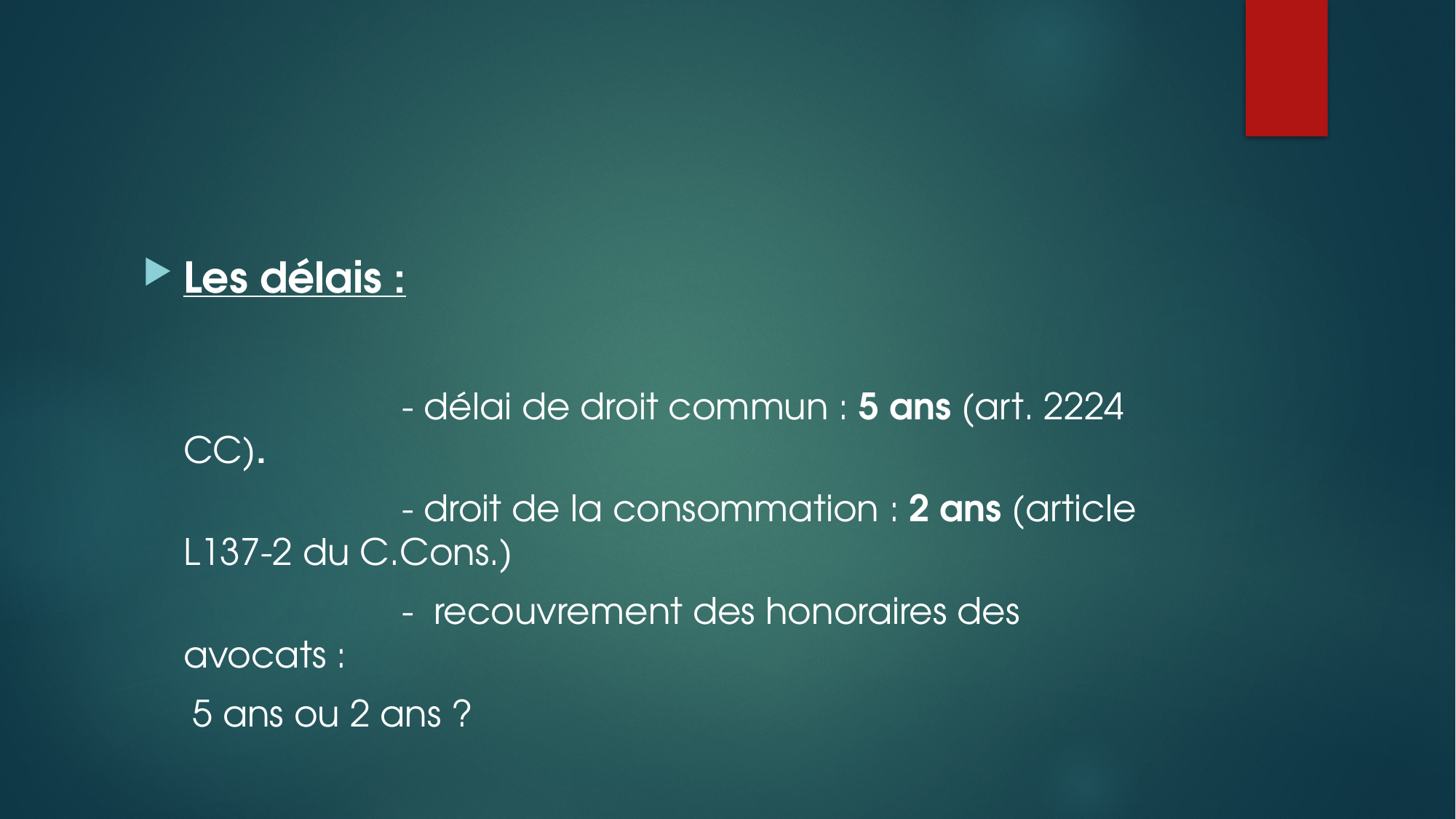

#
Les délais :

			- délai de droit commun : 5 ans (art. 2224  CC).
			- droit de la consommation : 2 ans (article L137-2 du C.Cons.)
			-  recouvrement des honoraires des avocats :
     5 ans ou 2 ans ?